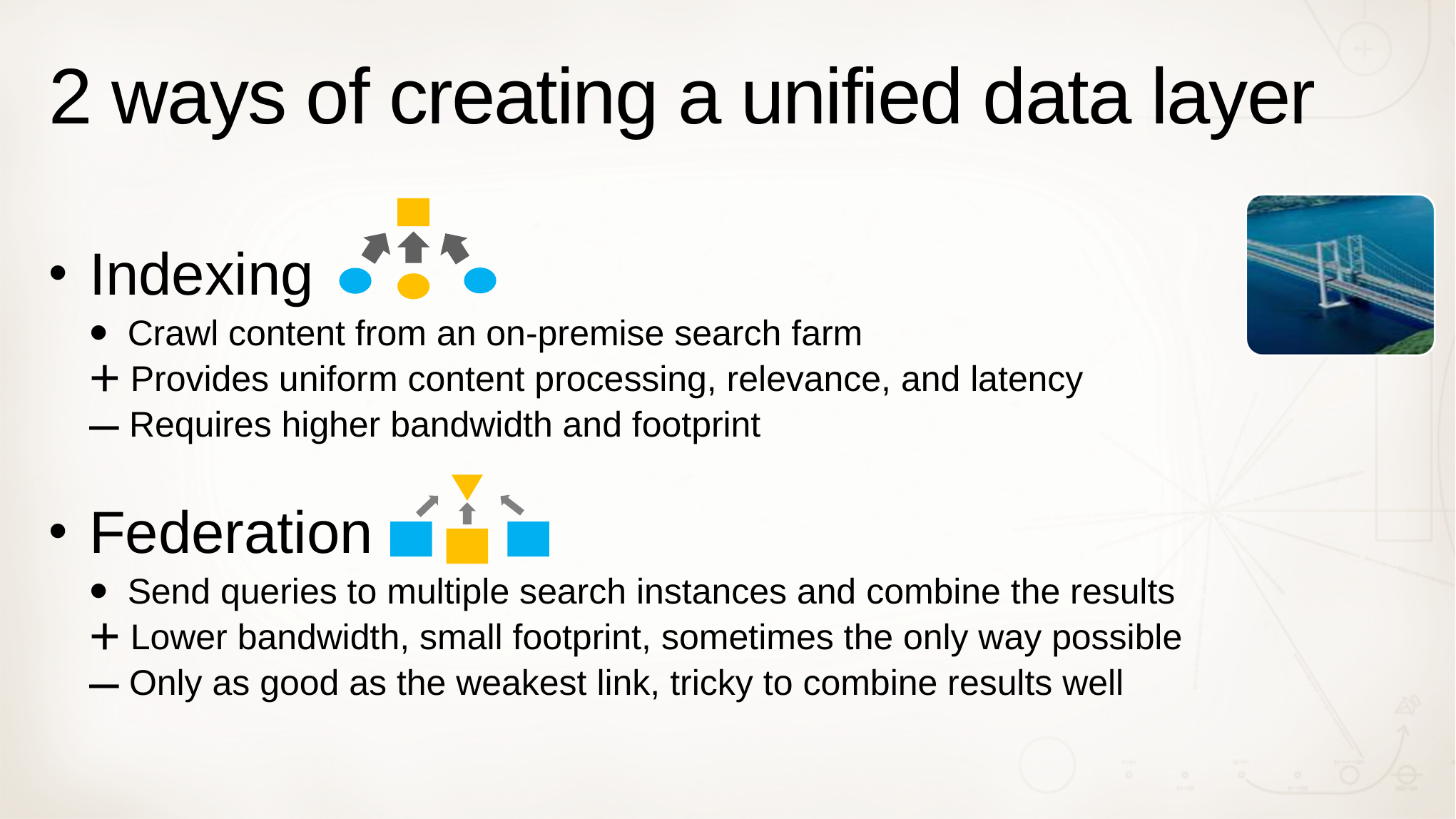

# 2 ways of creating a unified data layer

Indexing
 Crawl content from an on-premise search farm
 Provides uniform content processing, relevance, and latency
 Requires higher bandwidth and footprint

Federation
 Send queries to multiple search instances and combine the results
 Lower bandwidth, small footprint, sometimes the only way possible
 Only as good as the weakest link, tricky to combine results well